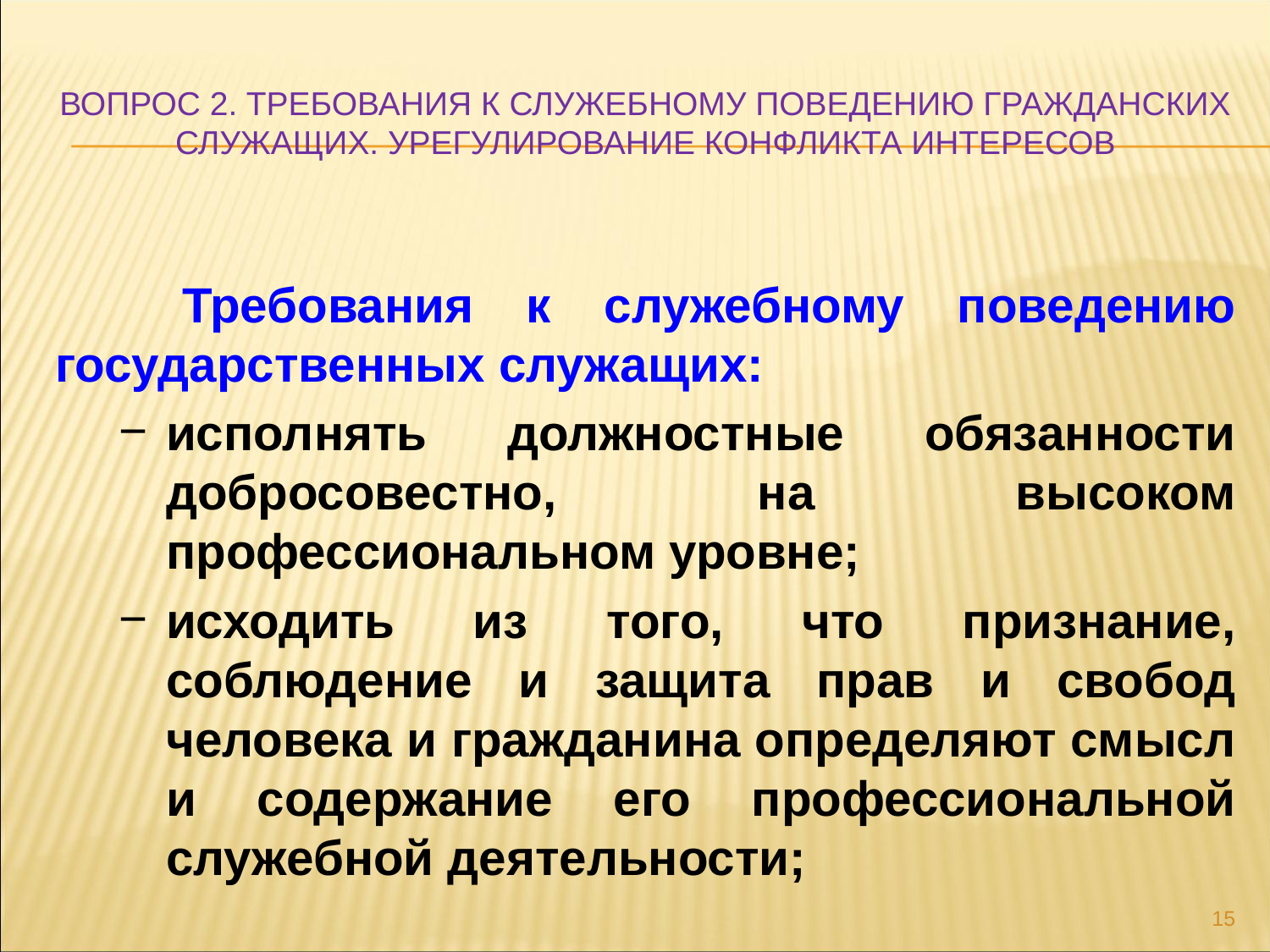

# ВОПРОС 2. ТРЕБОВАНИЯ К СЛУЖЕБНОМУ ПОВЕДЕНИЮ ГРАЖДАНСКИХ СЛУЖАЩИХ. УРЕГУЛИРОВАНИЕ КОНФЛИКТА ИНТЕРЕСОВ
	Требования к служебному поведению государственных служащих:
исполнять должностные обязанности добросовестно, на высоком профессиональном уровне;
исходить из того, что признание, соблюдение и защита прав и свобод человека и гражданина определяют смысл и содержание его профессиональной служебной деятельности;
15